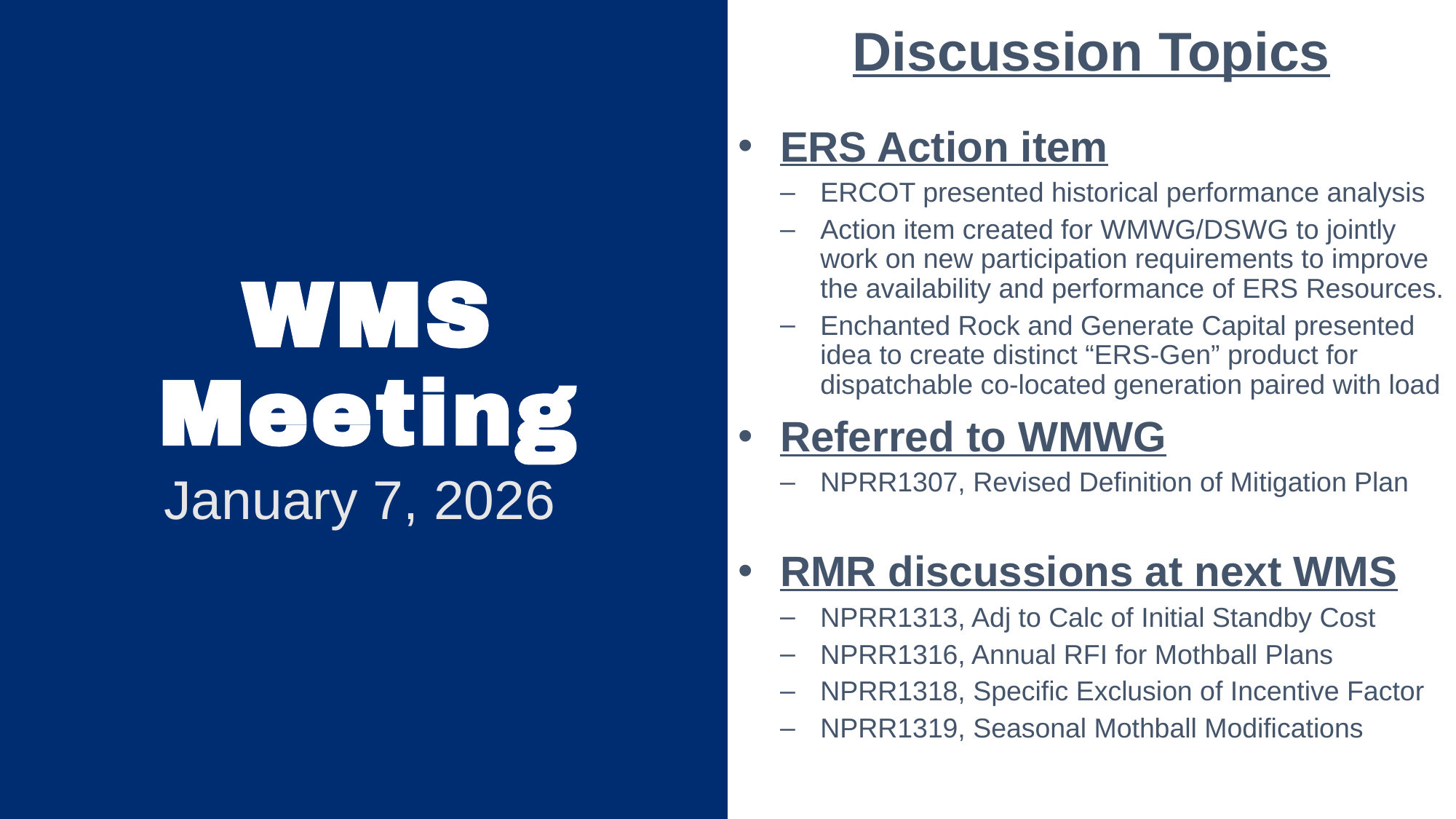

Discussion Topics

ERS Action item
ERCOT presented historical performance analysis
Action item created for WMWG/DSWG to jointly work on new participation requirements to improve the availability and performance of ERS Resources.
Enchanted Rock and Generate Capital presented idea to create distinct “ERS-Gen” product for dispatchable co-located generation paired with load
Referred to WMWG
NPRR1307, Revised Definition of Mitigation Plan

RMR discussions at next WMS
NPRR1313, Adj to Calc of Initial Standby Cost
NPRR1316, Annual RFI for Mothball Plans
NPRR1318, Specific Exclusion of Incentive Factor
NPRR1319, Seasonal Mothball Modifications

# WMS Meeting
January 7, 2026